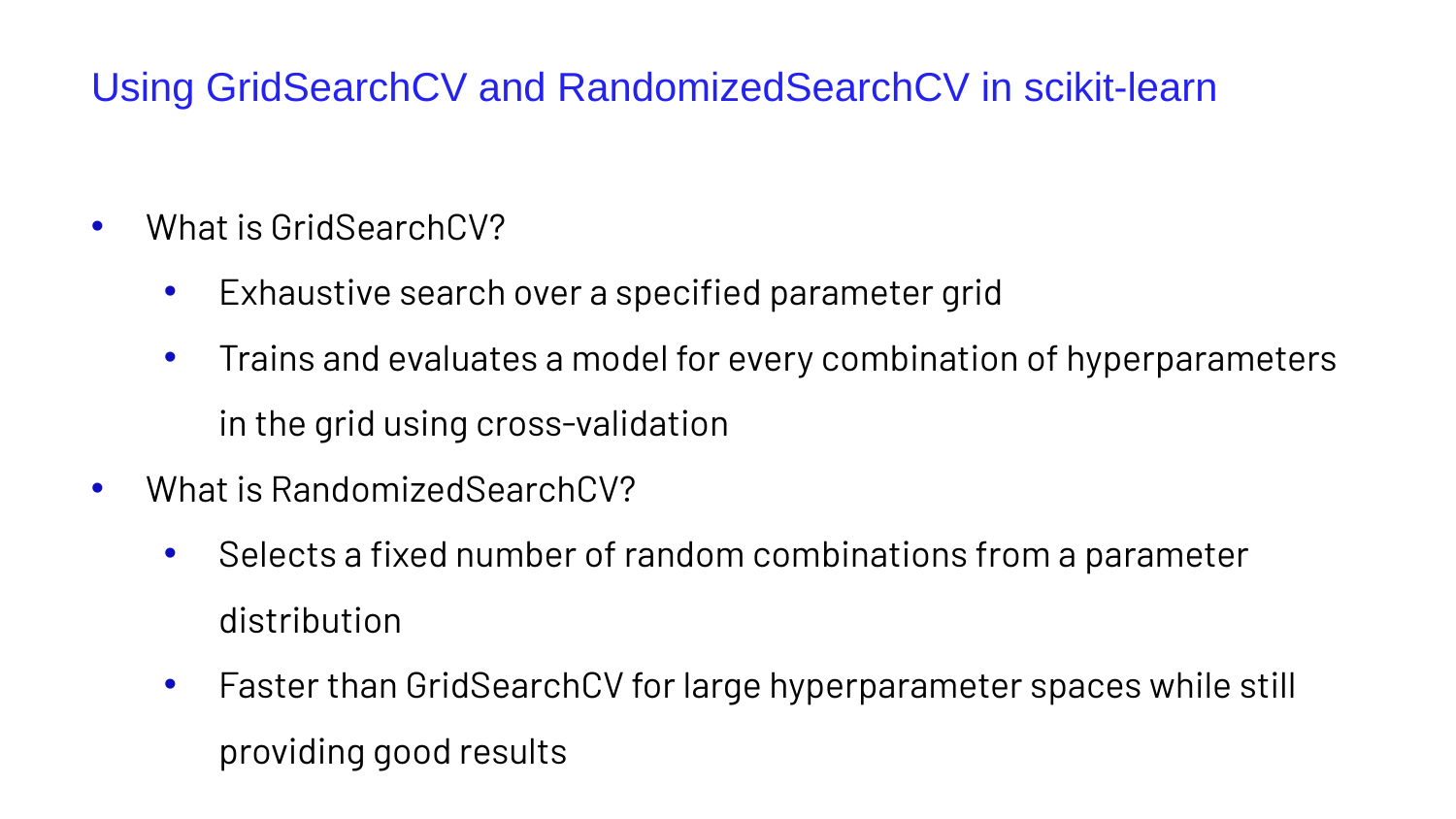

Using GridSearchCV and RandomizedSearchCV in scikit-learn
What is GridSearchCV?
Exhaustive search over a specified parameter grid
Trains and evaluates a model for every combination of hyperparameters in the grid using cross-validation
What is RandomizedSearchCV?
Selects a fixed number of random combinations from a parameter distribution
Faster than GridSearchCV for large hyperparameter spaces while still providing good results